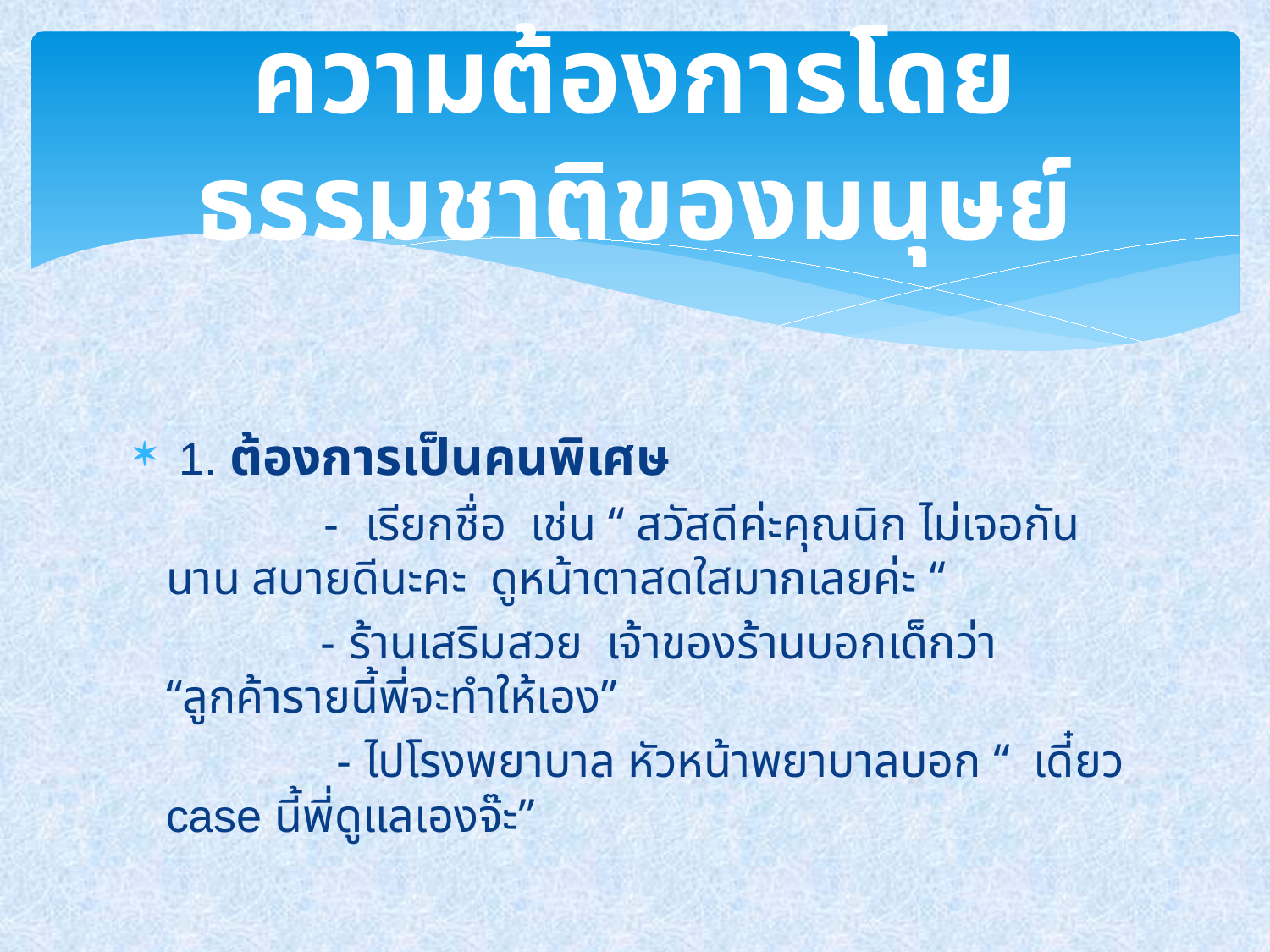

# ความต้องการโดยธรรมชาติของมนุษย์

 1. ต้องการเป็นคนพิเศษ
               -  เรียกชื่อ  เช่น “ สวัสดีค่ะคุณนิก ไม่เจอกันนาน สบายดีนะคะ  ดูหน้าตาสดใสมากเลยค่ะ “
        	     - ร้านเสริมสวย  เจ้าของร้านบอกเด็กว่า  “ลูกค้ารายนี้พี่จะทำให้เอง”
                - ไปโรงพยาบาล หัวหน้าพยาบาลบอก “  เดี๋ยว case นี้พี่ดูแลเองจ๊ะ”